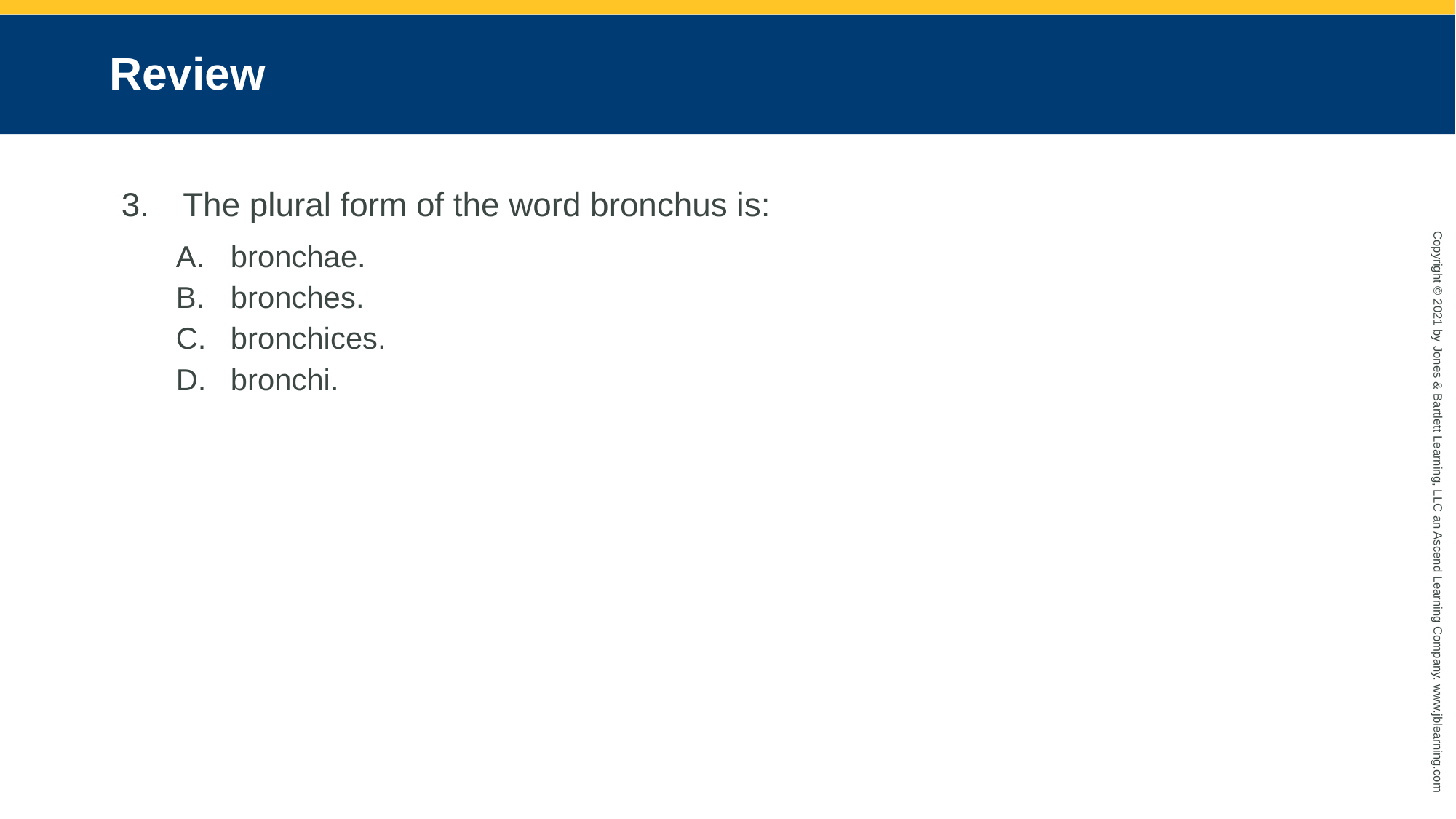

# Review
The plural form of the word bronchus is:
bronchae.
bronches.
bronchices.
bronchi.